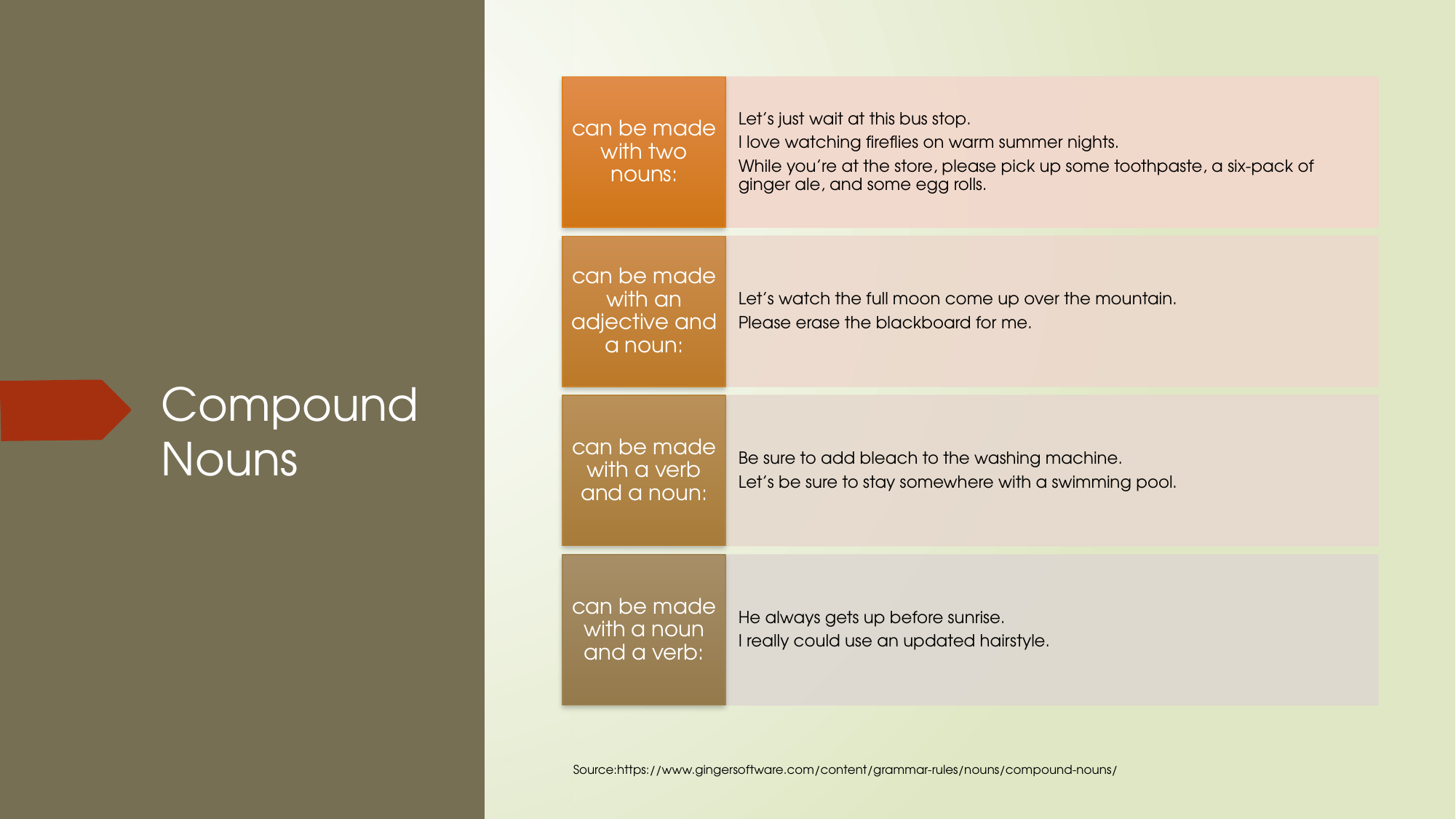

Let’s just wait at this bus stop.
I love watching fireflies on warm summer nights.
While you’re at the store, please pick up some toothpaste, a six-pack of ginger ale, and some egg rolls.
can be made with two nouns:
Let’s watch the full moon come up over the mountain.
Please erase the blackboard for me.
can be made with an adjective and a noun:
Be sure to add bleach to the washing machine.
Let’s be sure to stay somewhere with a swimming pool.
can be made with a verb and a noun:
He always gets up before sunrise.
I really could use an updated hairstyle.
can be made with a noun and a verb:
# Compound Nouns

Source:https://www.gingersoftware.com/content/grammar-rules/nouns/compound-nouns/